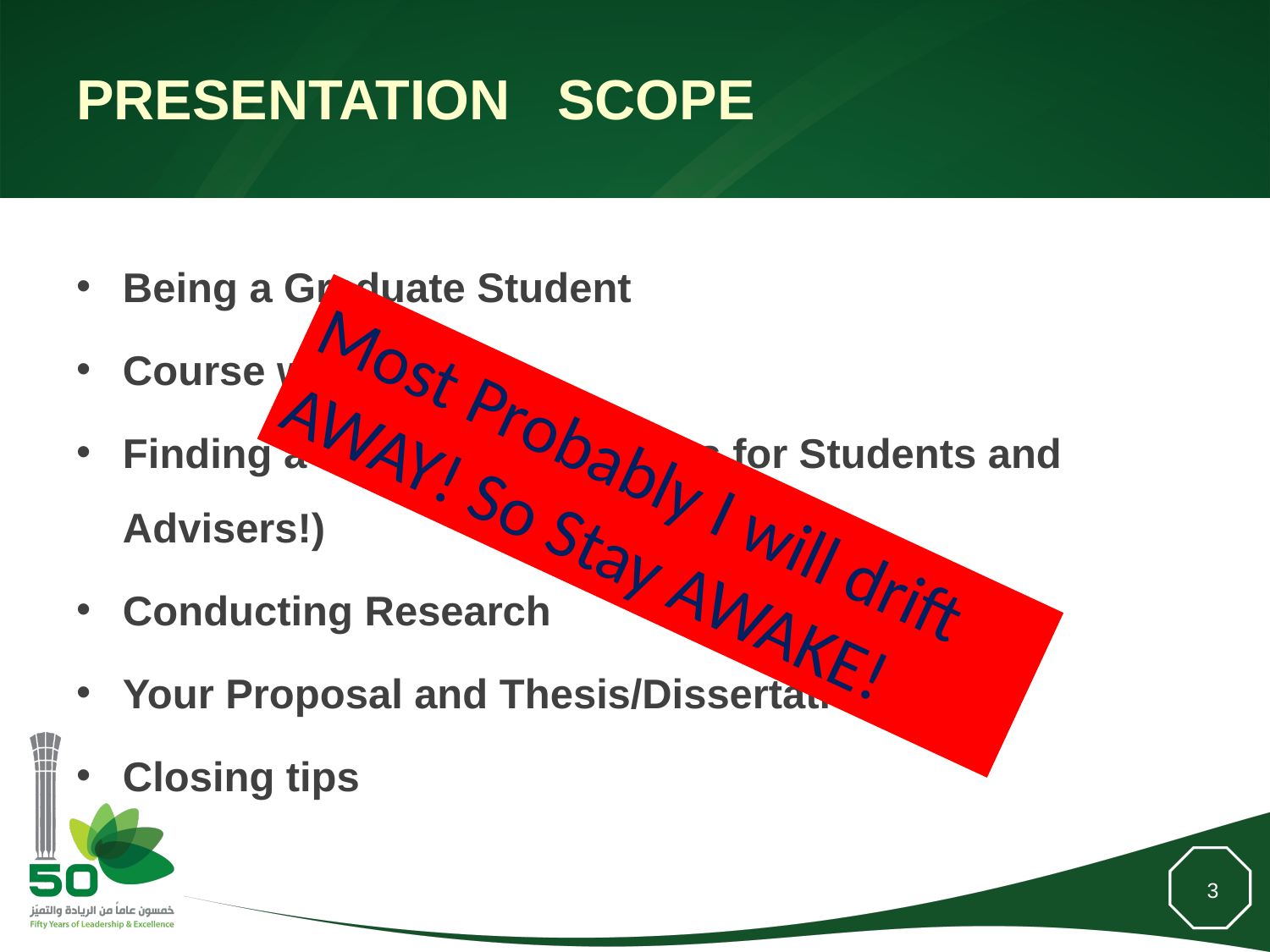

# Presentation   scope
Being a Graduate Student
Course work
Finding a Thesis Adviser (Tips for Students and Advisers!)
Conducting Research
Your Proposal and Thesis/Dissertation
Closing tips
Most Probably I will drift AWAY! So Stay AWAKE!
3